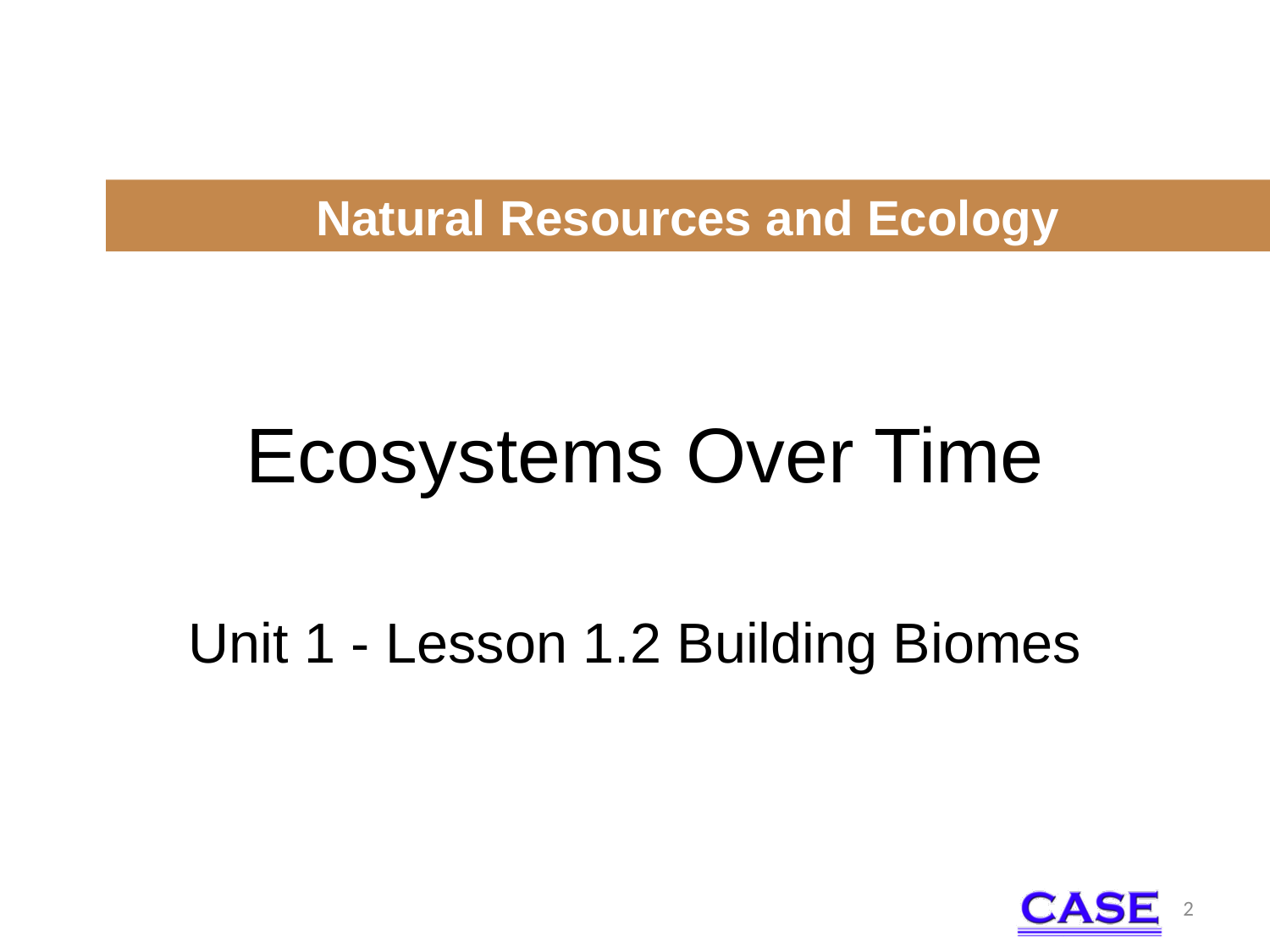

Natural Resources and Ecology
# Ecosystems Over Time
Unit 1 - Lesson 1.2 Building Biomes
2